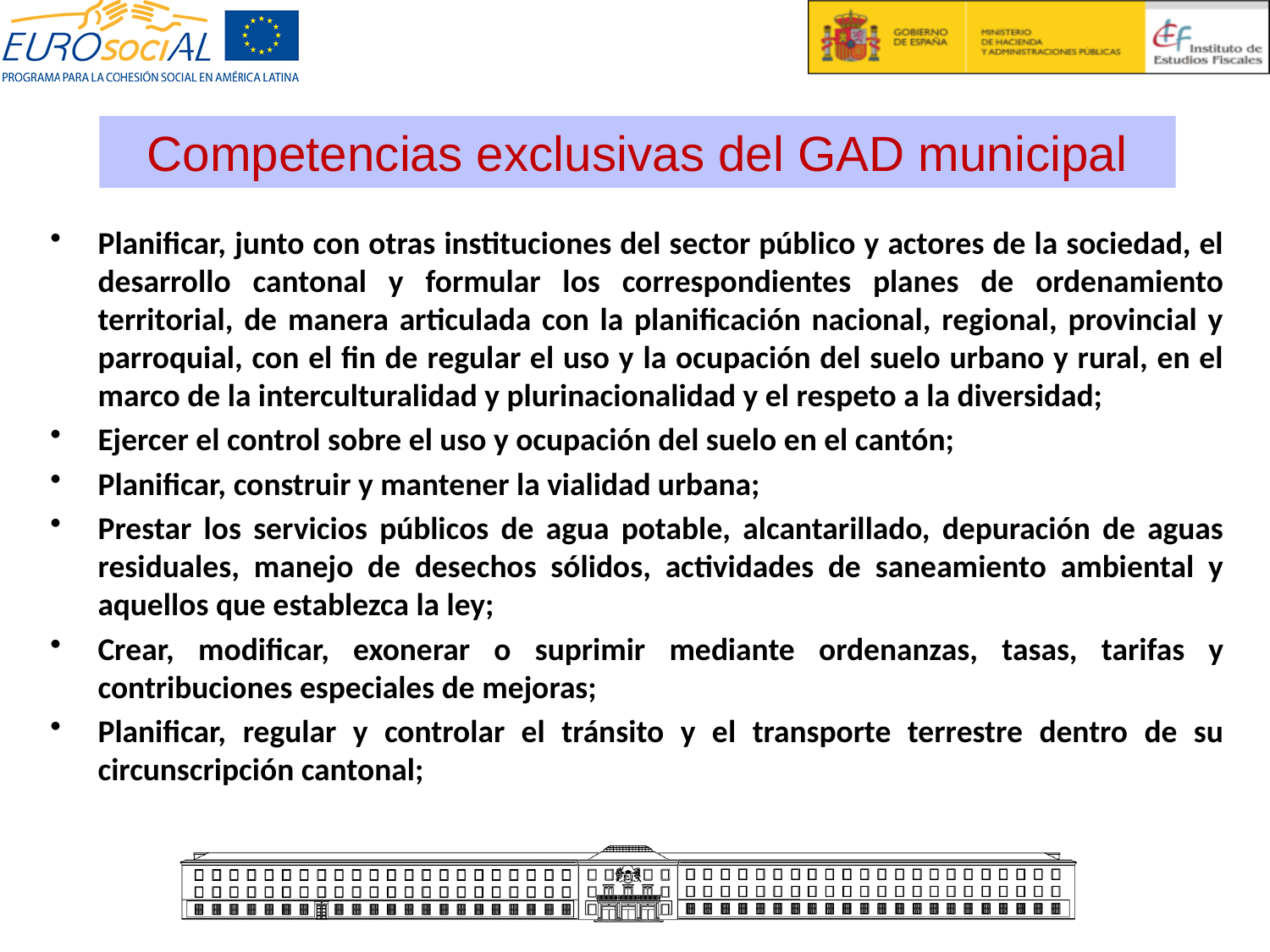

Competencias exclusivas del GAD municipal
Planificar, junto con otras instituciones del sector público y actores de la sociedad, el desarrollo cantonal y formular los correspondientes planes de ordenamiento territorial, de manera articulada con la planificación nacional, regional, provincial y parroquial, con el fin de regular el uso y la ocupación del suelo urbano y rural, en el marco de la interculturalidad y plurinacionalidad y el respeto a la diversidad;
Ejercer el control sobre el uso y ocupación del suelo en el cantón;
Planificar, construir y mantener la vialidad urbana;
Prestar los servicios públicos de agua potable, alcantarillado, depuración de aguas residuales, manejo de desechos sólidos, actividades de saneamiento ambiental y aquellos que establezca la ley;
Crear, modificar, exonerar o suprimir mediante ordenanzas, tasas, tarifas y contribuciones especiales de mejoras;
Planificar, regular y controlar el tránsito y el transporte terrestre dentro de su circunscripción cantonal;